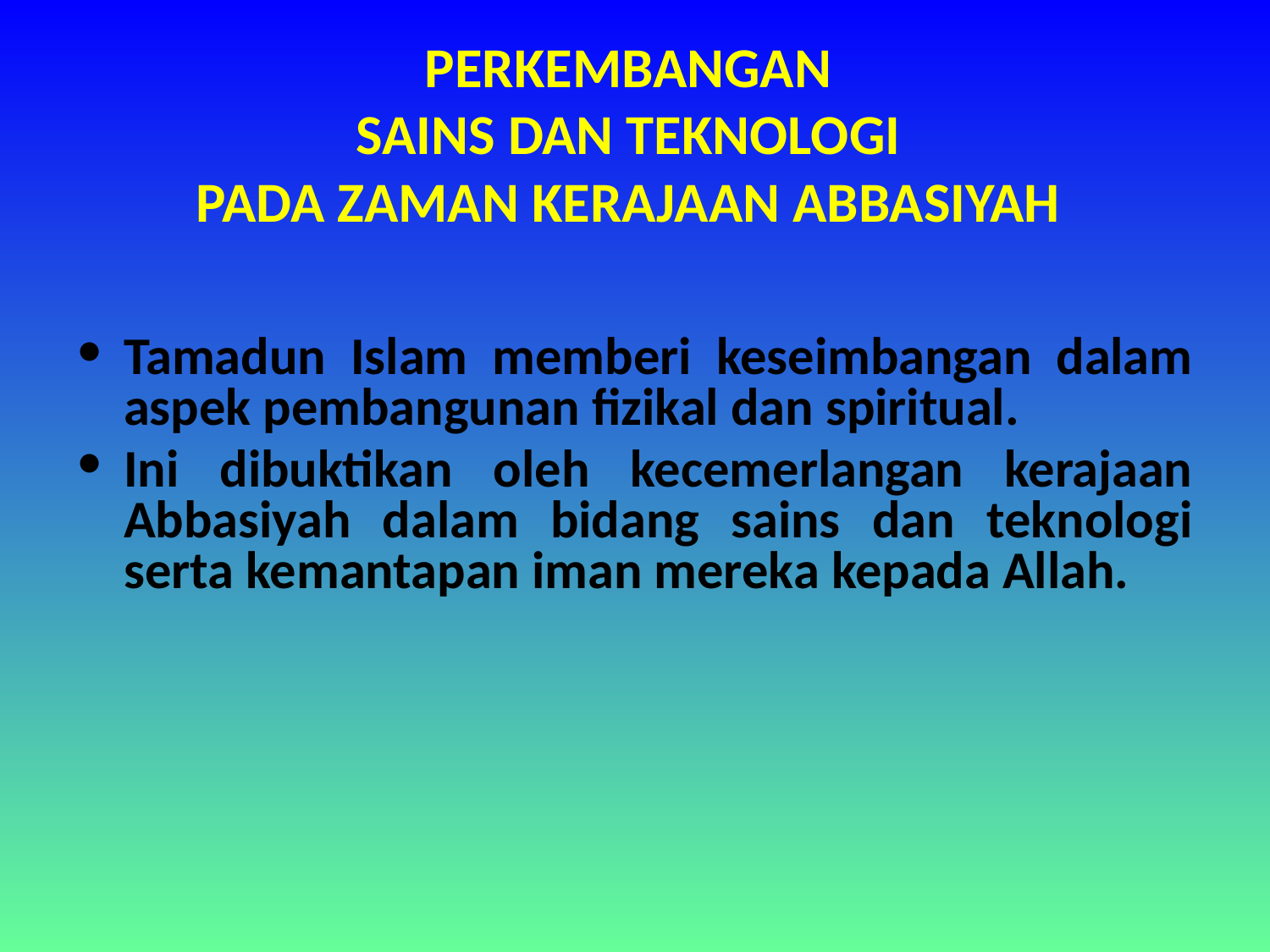

PERKEMBANGAN
SAINS DAN TEKNOLOGI
PADA ZAMAN KERAJAAN ABBASIYAH
Tamadun Islam memberi keseimbangan dalam aspek pembangunan fizikal dan spiritual.
Ini dibuktikan oleh kecemerlangan kerajaan Abbasiyah dalam bidang sains dan teknologi serta kemantapan iman mereka kepada Allah.